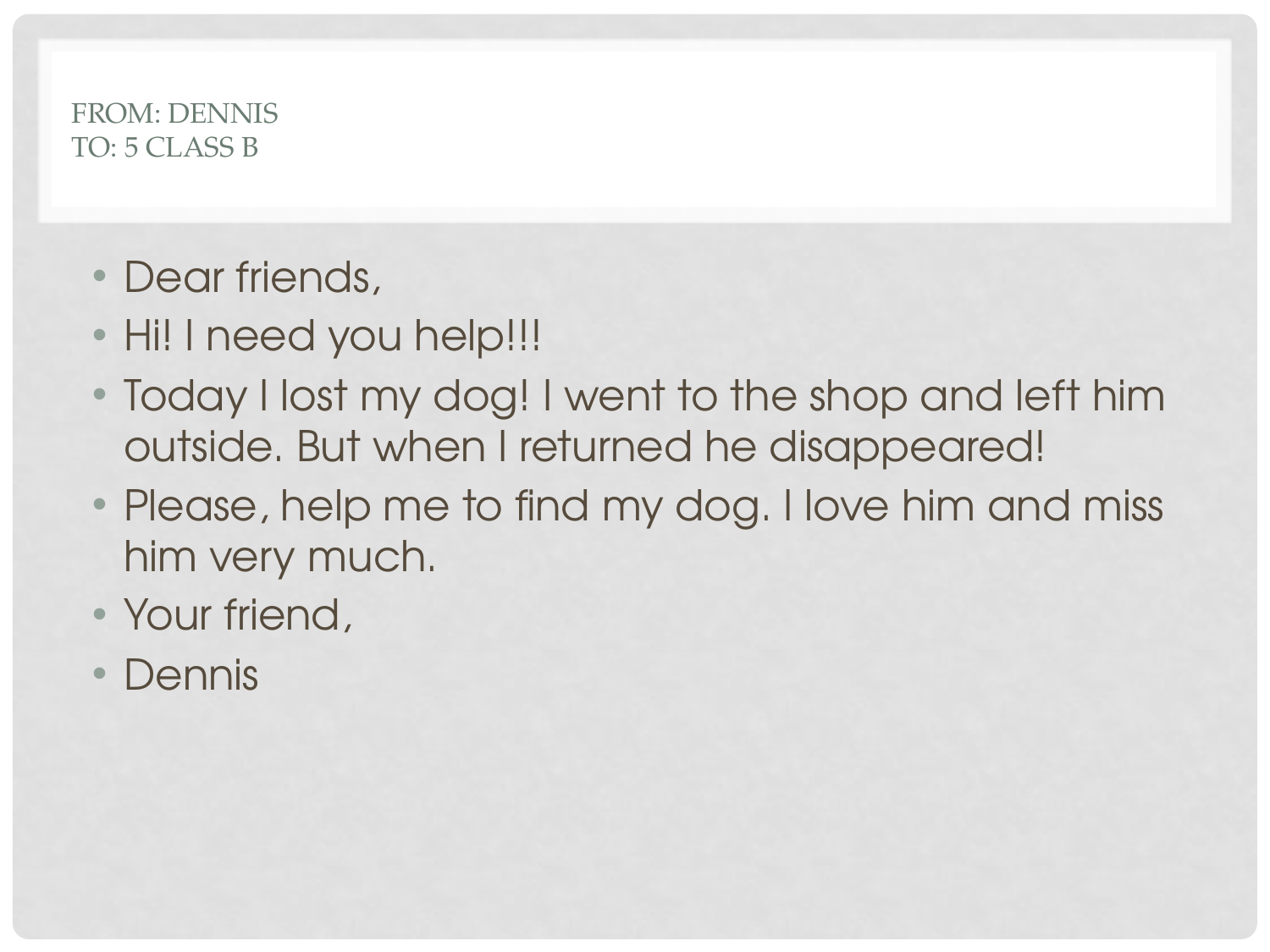

# fROM: Dennis to: 5 class b
Dear friends,
Hi! I need you help!!!
Today I lost my dog! I went to the shop and left him outside. But when I returned he disappeared!
Please, help me to find my dog. I love him and miss him very much.
Your friend,
Dennis